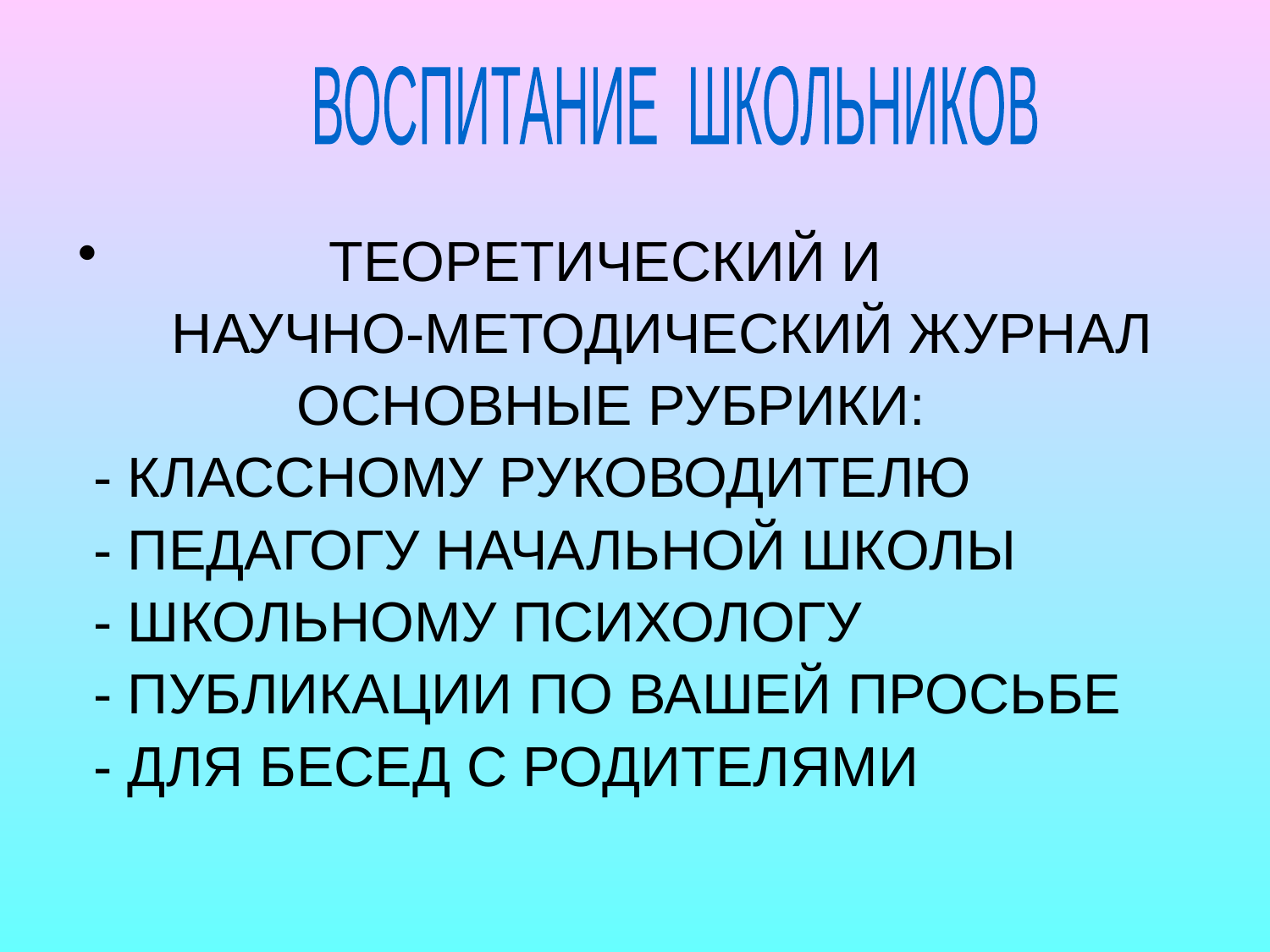

ВОСПИТАНИЕ  ШКОЛЬНИКОВ
             ТЕОРЕТИЧЕСКИЙ И
      НАУЧНО-МЕТОДИЧЕСКИЙ ЖУРНАЛ
              ОСНОВНЫЕ РУБРИКИ:
 - КЛАССНОМУ РУКОВОДИТЕЛЮ
 - ПЕДАГОГУ НАЧАЛЬНОЙ ШКОЛЫ
 - ШКОЛЬНОМУ ПСИХОЛОГУ
 - ПУБЛИКАЦИИ ПО ВАШЕЙ ПРОСЬБЕ
 - ДЛЯ БЕСЕД С РОДИТЕЛЯМИ